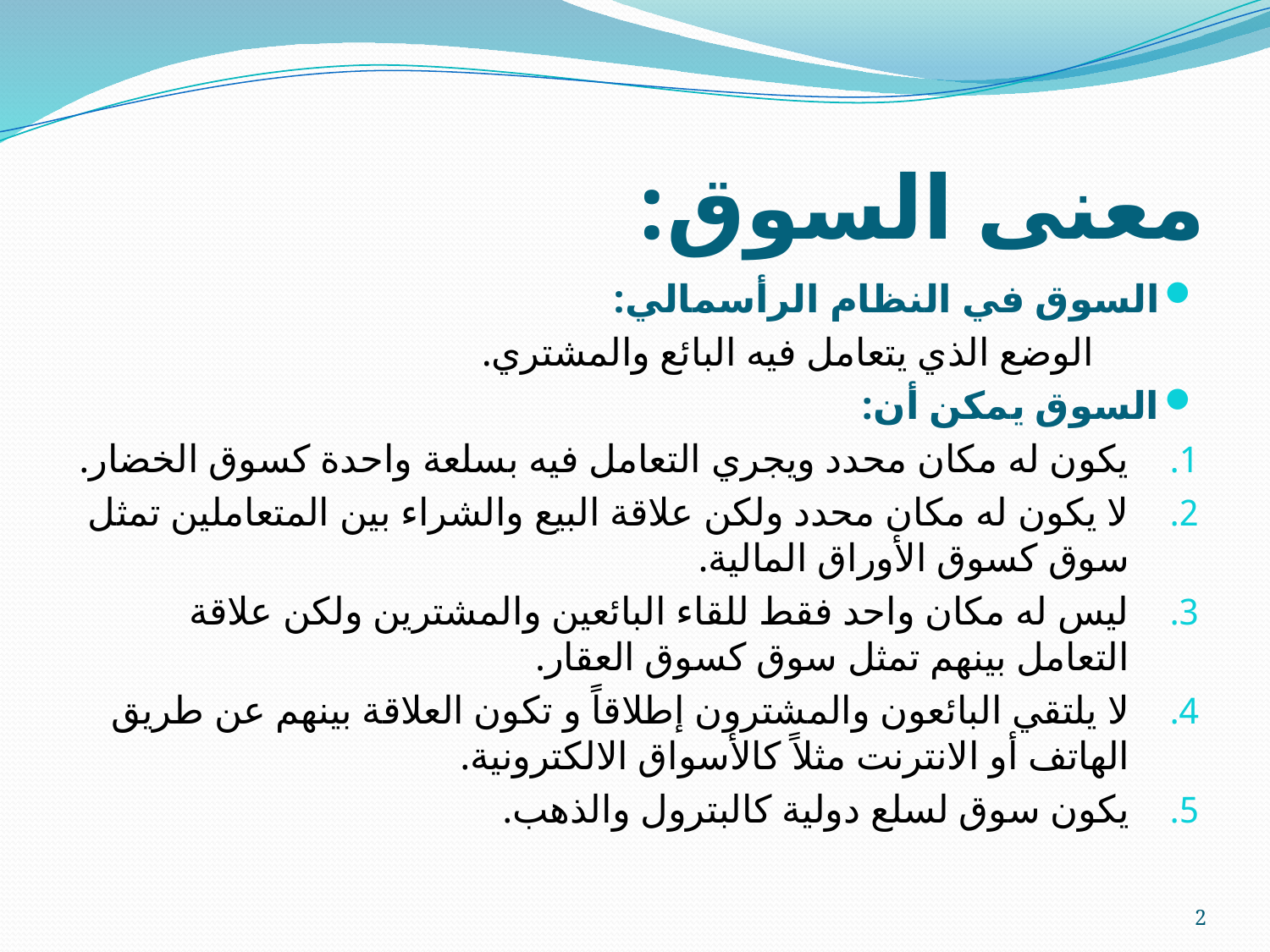

# معنى السوق:
السوق في النظام الرأسمالي:
          الوضع الذي يتعامل فيه البائع والمشتري.
السوق يمكن أن:
يكون له مكان محدد ويجري التعامل فيه بسلعة واحدة كسوق الخضار.
لا يكون له مكان محدد ولكن علاقة البيع والشراء بين المتعاملين تمثل سوق كسوق الأوراق المالية.
ليس له مكان واحد فقط للقاء البائعين والمشترين ولكن علاقة التعامل بينهم تمثل سوق كسوق العقار.
لا يلتقي البائعون والمشترون إطلاقاً و تكون العلاقة بينهم عن طريق الهاتف أو الانترنت مثلاً كالأسواق الالكترونية.
يكون سوق لسلع دولية كالبترول والذهب.

2